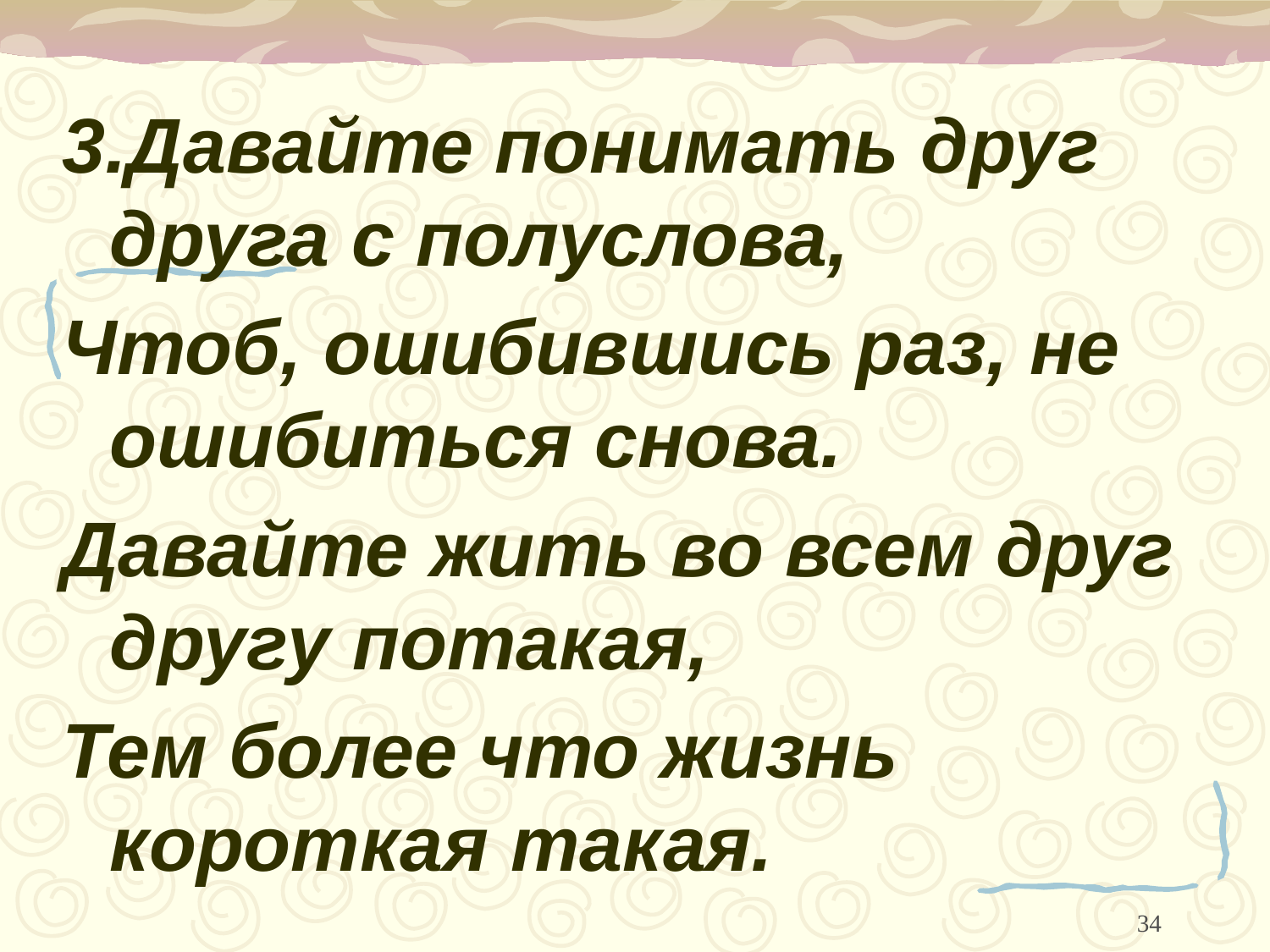

3.Давайте понимать друг друга с полуслова,
Чтоб, ошибившись раз, не ошибиться снова.
Давайте жить во всем друг другу потакая,
Тем более что жизнь короткая такая.

34